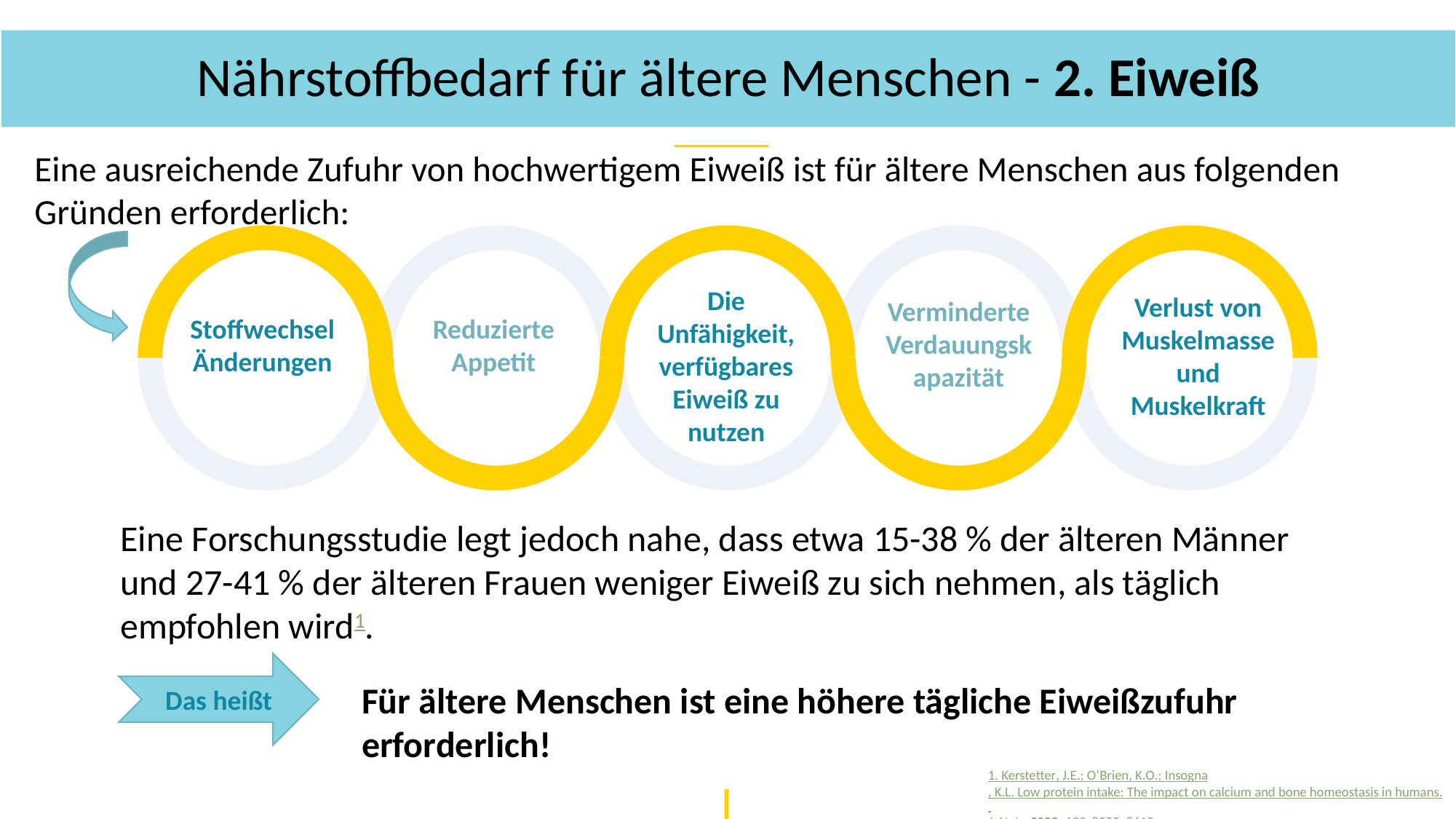

Nährstoffbedarf für ältere Menschen - 2. Eiweiß
Eine ausreichende Zufuhr von hochwertigem Eiweiß ist für ältere Menschen aus folgenden Gründen erforderlich:

Die Unfähigkeit, verfügbares Eiweiß zu nutzen
Verlust von Muskelmasse und Muskelkraft
Verminderte Verdauungskapazität
Stoffwechsel Änderungen
Reduzierte Appetit
Eine Forschungsstudie legt jedoch nahe, dass etwa 15-38 % der älteren Männer und 27-41 % der älteren Frauen weniger Eiweiß zu sich nehmen, als täglich empfohlen wird1.
Das heißt
Für ältere Menschen ist eine höhere tägliche Eiweißzufuhr erforderlich!

1. Kerstetter, J.E.; O’Brien, K.O.; Insogna, K.L. Low protein intake: The impact on calcium and bone homeostasis in humans. J. Nutr. 2003, 133, 8555–8615.